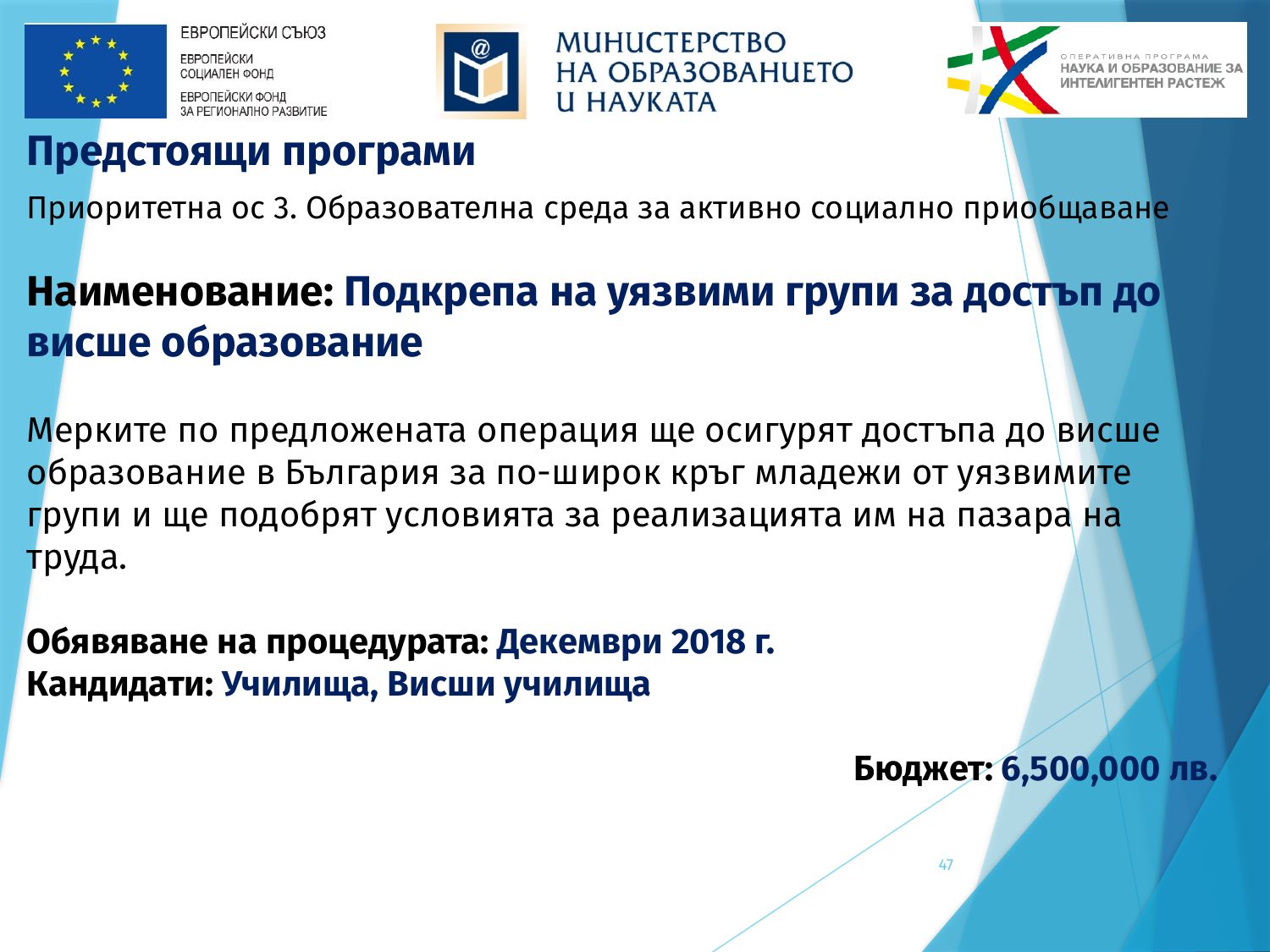

Предстоящи програми
Приоритетна ос 3. Образователна среда за активно социално приобщаване

Наименование: Подкрепа на уязвими групи за достъп до висше образование

Mерките по предложената операция ще осигурят достъпа до висше образование в България за по-широк кръг младежи от уязвимите групи и ще подобрят условията за реализацията им на пазара на труда.

Обявяване на процедурата: Декември 2018 г.
Кандидати: Училища, Висши училища

Бюджет: 6,500,000 лв.
47